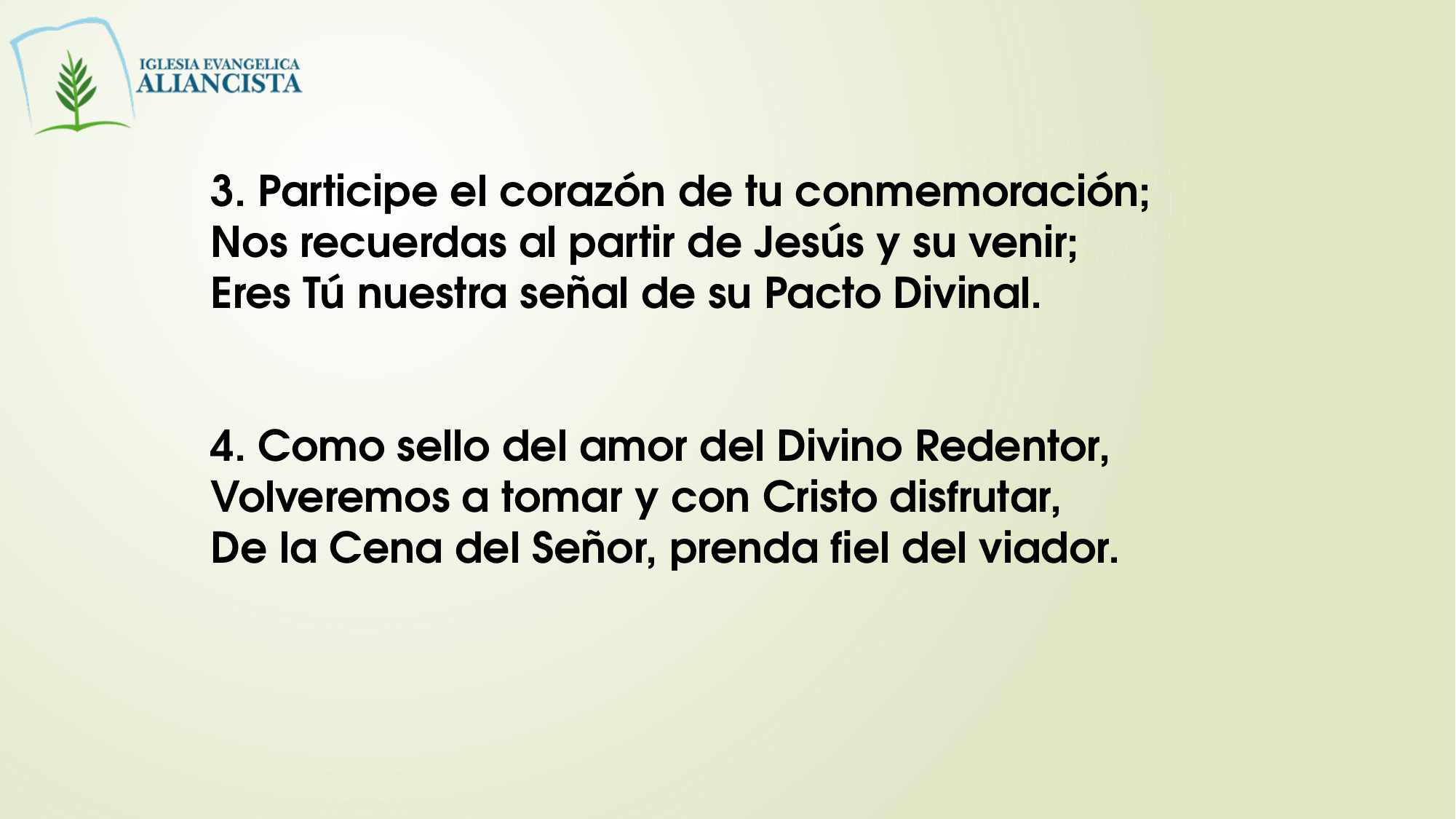

3. Participe el corazón de tu conmemoración;
Nos recuerdas al partir de Jesús y su venir;
Eres Tú nuestra señal de su Pacto Divinal.

4. Como sello del amor del Divino Redentor,
Volveremos a tomar y con Cristo disfrutar,
De la Cena del Señor, prenda fiel del viador.